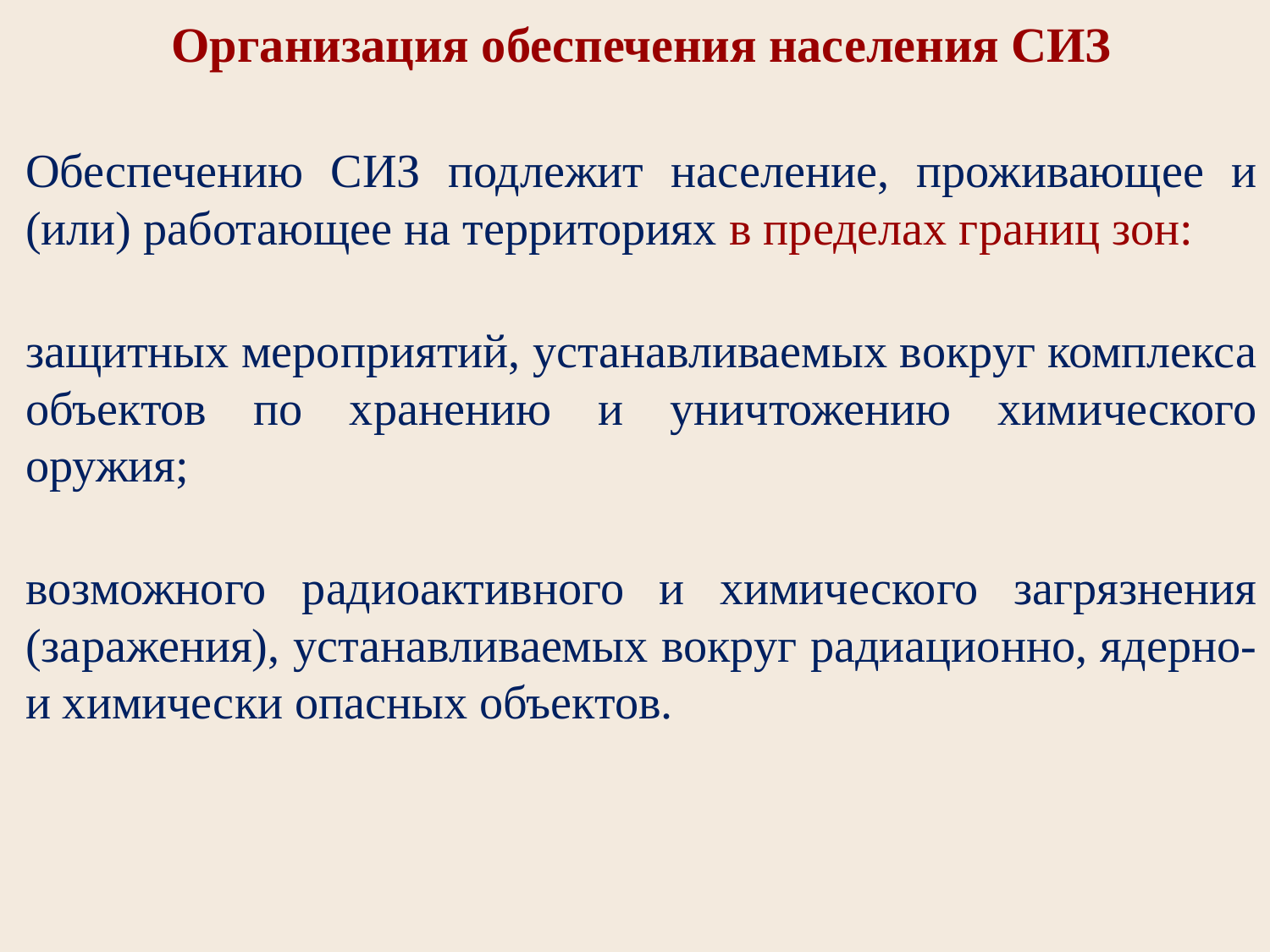

Организация обеспечения населения СИЗ

Обеспечению СИЗ подлежит население, проживающее и (или) работающее на территориях в пределах границ зон:

защитных мероприятий, устанавливаемых вокруг комплекса объектов по хранению и уничтожению химического оружия;

возможного радиоактивного и химического загрязнения (заражения), устанавливаемых вокруг радиационно, ядерно- и химически опасных объектов.